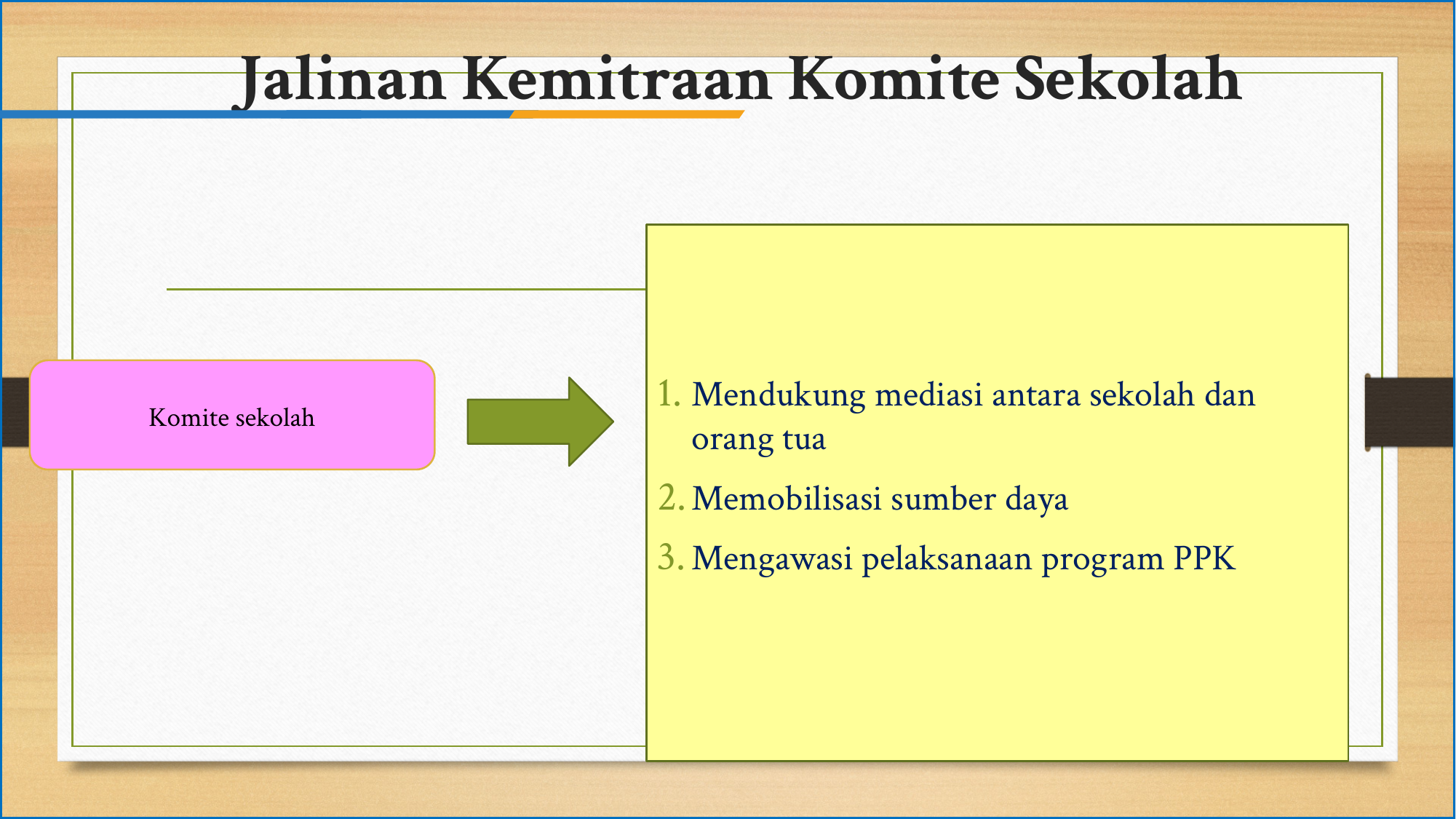

# Jalinan Kemitraan Komite Sekolah

Mendukung mediasi antara sekolah dan orang tua
Memobilisasi sumber daya
Mengawasi pelaksanaan program PPK

Komite sekolah